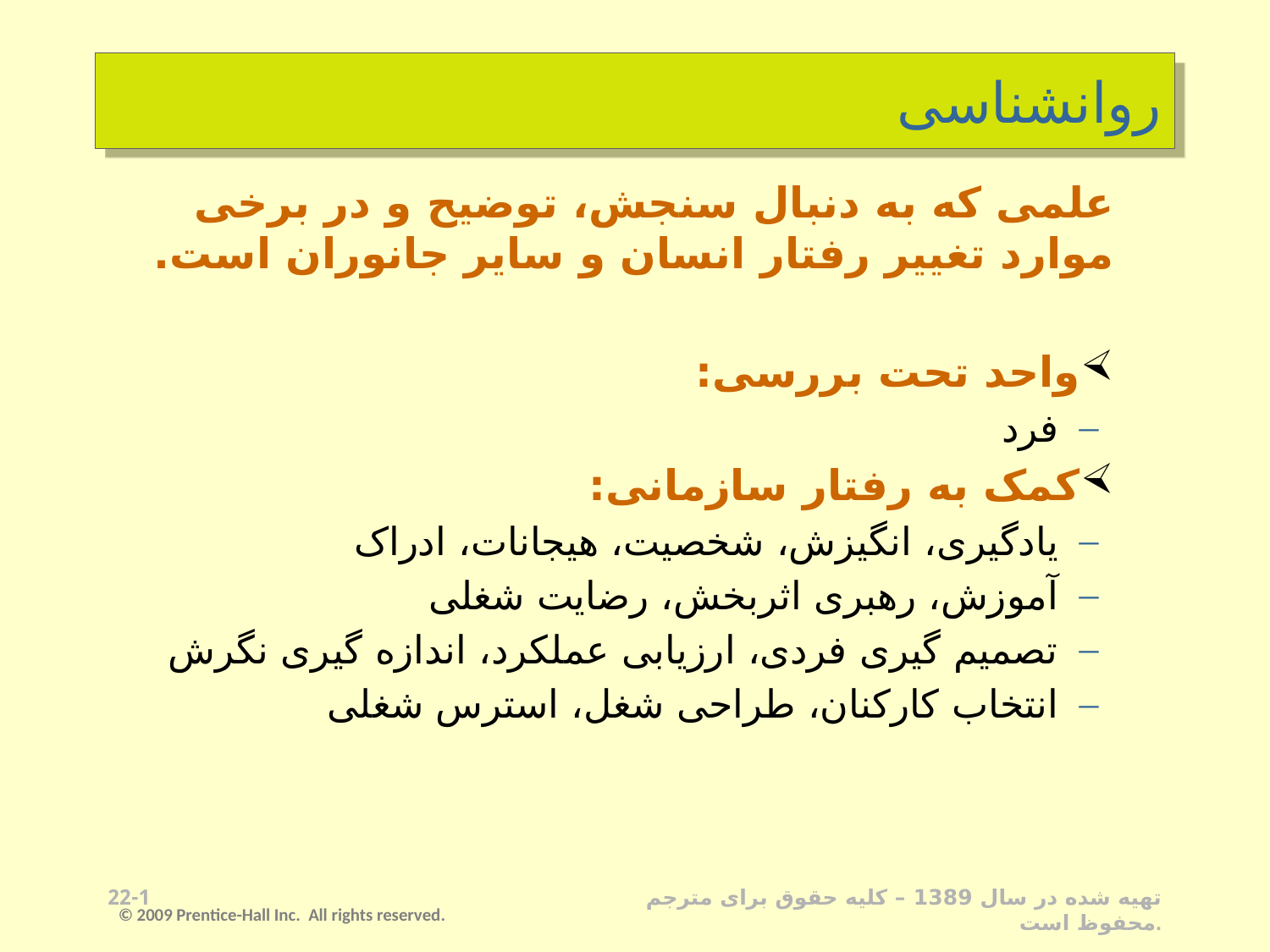

# روانشناسی
علمی كه به دنبال سنجش، توضيح و در برخی موارد تغيير رفتار انسان و ساير جانوران است.

واحد تحت بررسی:
فرد
کمک به رفتار سازمانی:
یادگیری، انگیزش، شخصیت، هیجانات، ادراک
آموزش، رهبری اثربخش، رضایت شغلی
تصمیم گیری فردی، ارزیابی عملکرد، اندازه گیری نگرش
انتخاب کارکنان، طراحی شغل، استرس شغلی

1-22
© 2009 Prentice-Hall Inc.  All rights reserved.